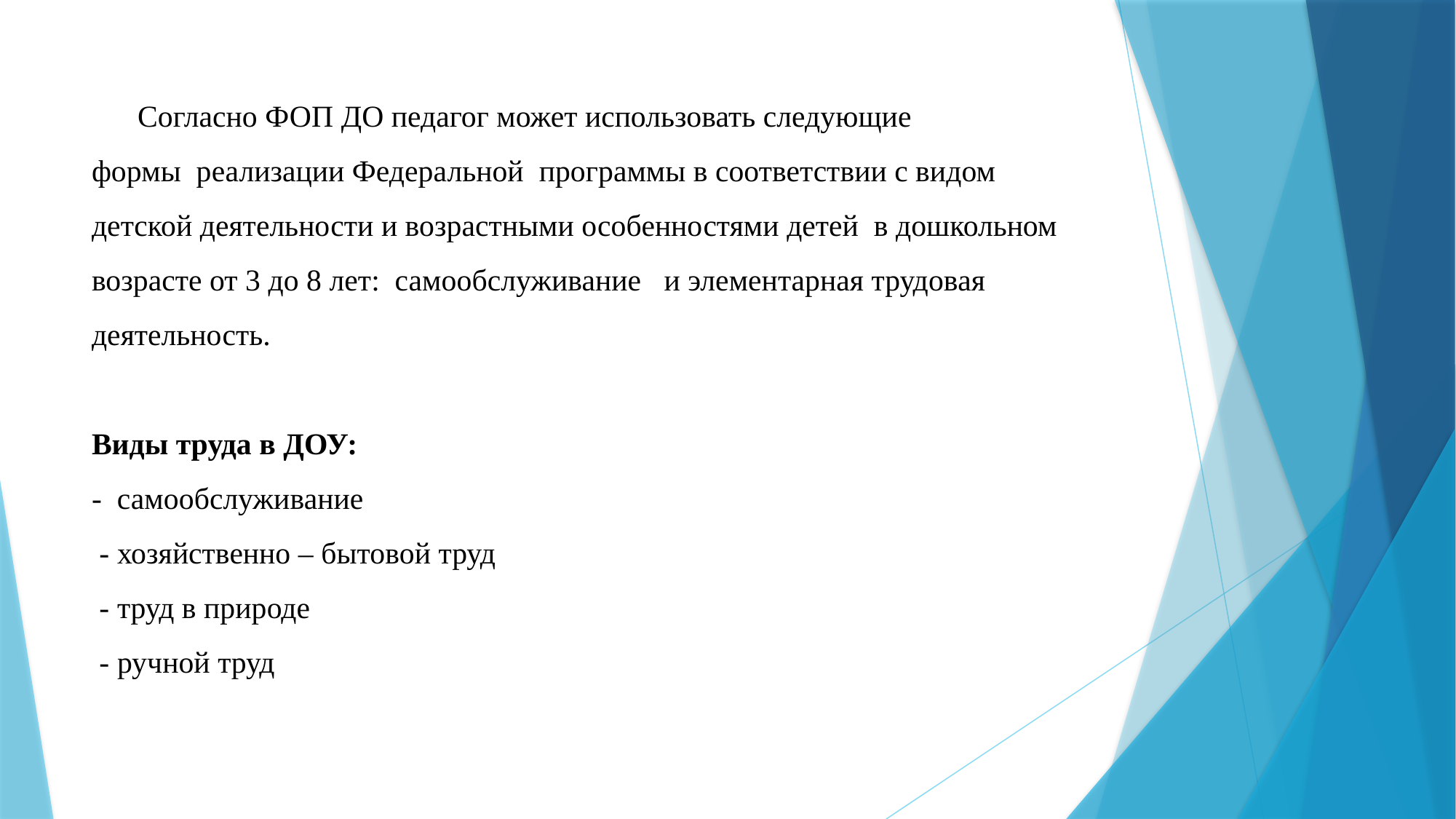

# Согласно ФОП ДО педагог может использовать следующие формы  реализации Федеральной  программы в соответствии с видом детской деятельности и возрастными особенностями детей  в дошкольном возрасте от 3 до 8 лет:  самообслуживание   и элементарная трудовая  деятельность. Виды труда в ДОУ: -  самообслуживание - хозяйственно – бытовой труд - труд в природе - ручной труд